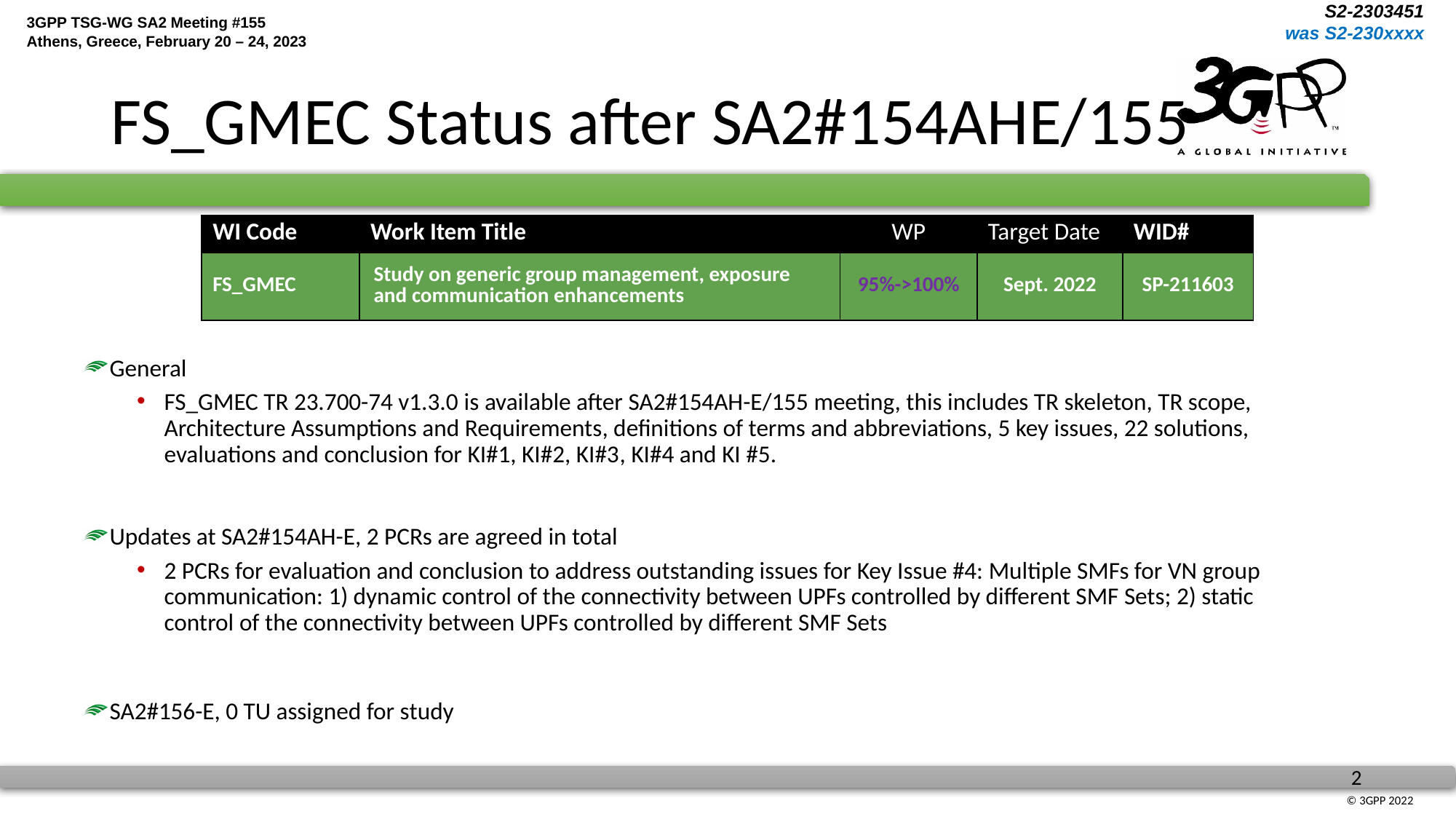

# FS_GMEC Status after SA2#154AHE/155
| WI Code | Work Item Title | WP | Target Date | WID# |
| --- | --- | --- | --- | --- |
| FS\_GMEC | Study on generic group management, exposure and communication enhancements | 95%->100% | Sept. 2022 | SP-211603 |
General
FS_GMEC TR 23.700-74 v1.3.0 is available after SA2#154AH-E/155 meeting, this includes TR skeleton, TR scope, Architecture Assumptions and Requirements, definitions of terms and abbreviations, 5 key issues, 22 solutions, evaluations and conclusion for KI#1, KI#2, KI#3, KI#4 and KI #5.

Updates at SA2#154AH-E, 2 PCRs are agreed in total
2 PCRs for evaluation and conclusion to address outstanding issues for Key Issue #4: Multiple SMFs for VN group communication: 1) dynamic control of the connectivity between UPFs controlled by different SMF Sets; 2) static control of the connectivity between UPFs controlled by different SMF Sets

SA2#156-E, 0 TU assigned for study